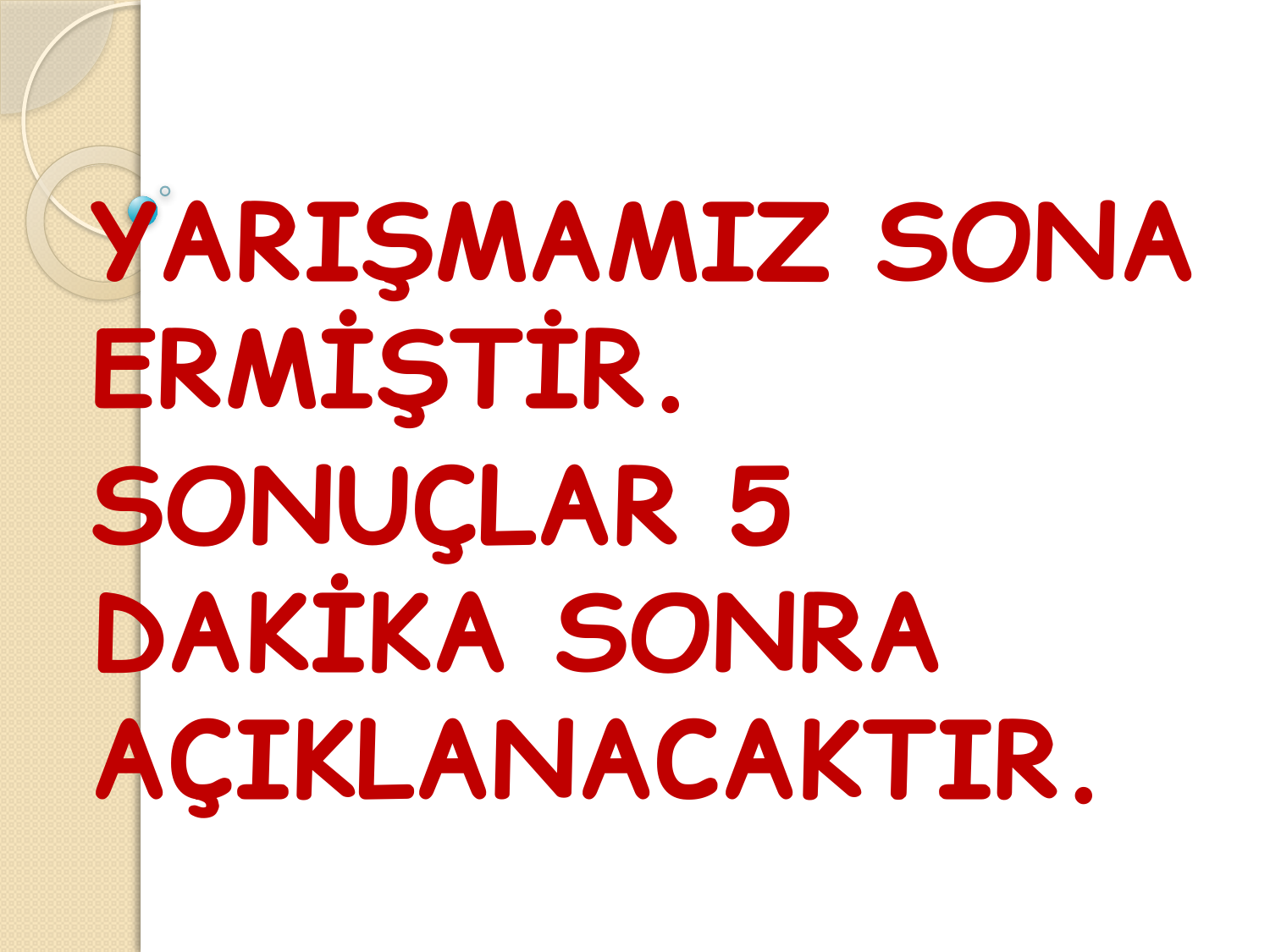

YARIŞMAMIZ SONA ERMİŞTİR.
SONUÇLAR 5 DAKİKA SONRA AÇIKLANACAKTIR.